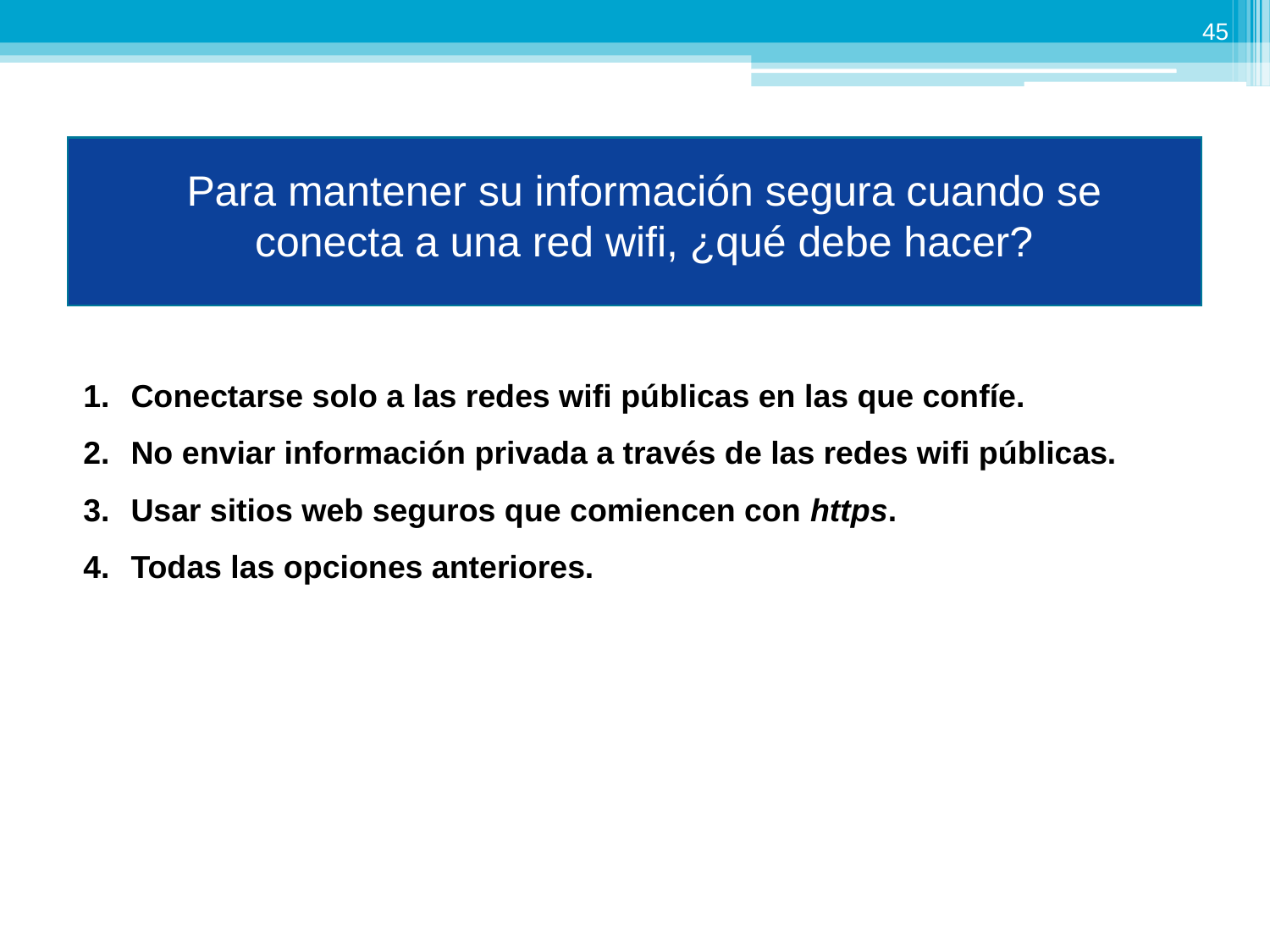

45

Para mantener su información segura cuando se conecta a una red wifi, ¿qué debe hacer?
Conectarse solo a las redes wifi públicas en las que confíe.
No enviar información privada a través de las redes wifi públicas.
Usar sitios web seguros que comiencen con https.
Todas las opciones anteriores.